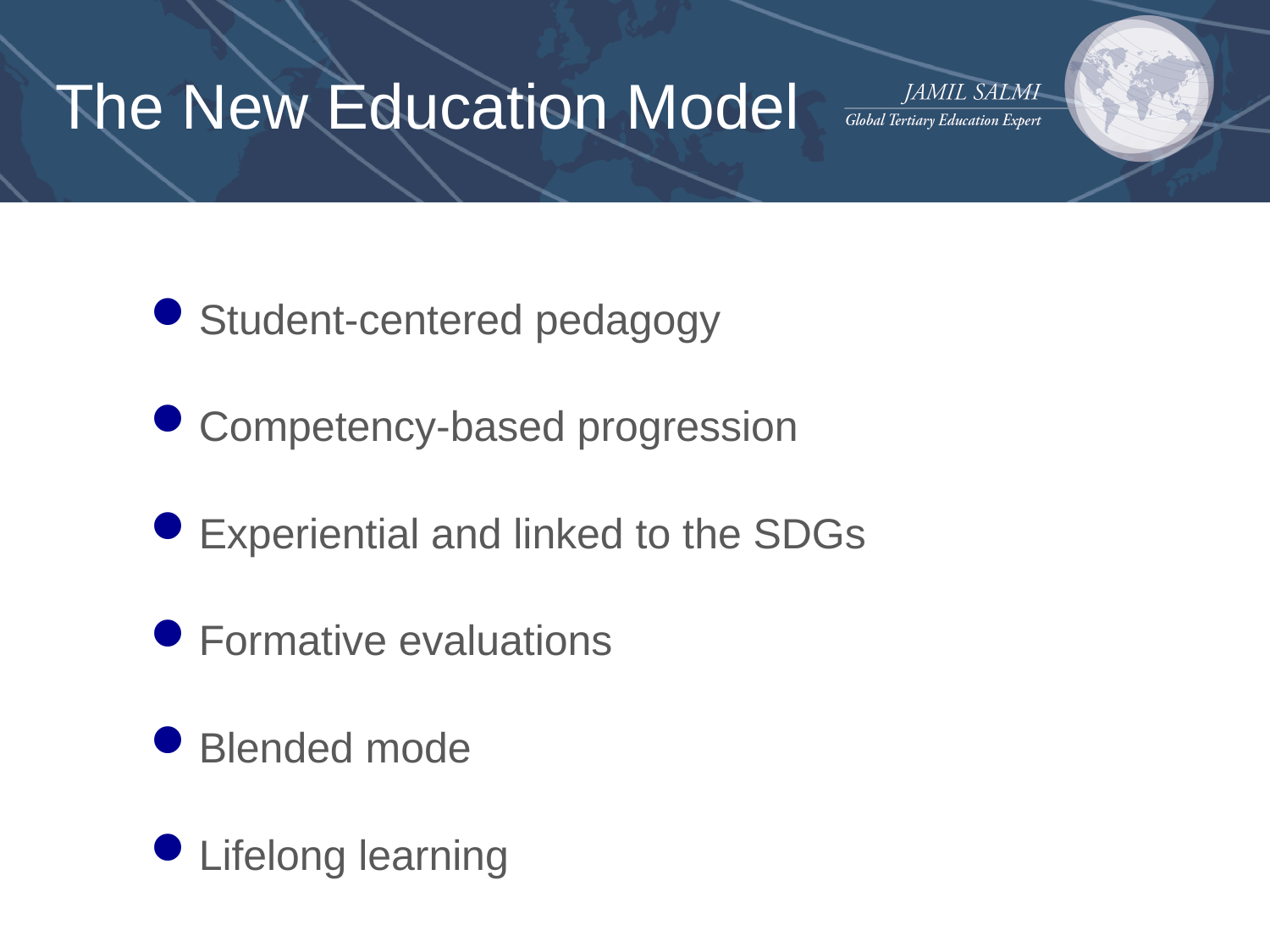

# The New Education Model
Student-centered pedagogy
Competency-based progression
Experiential and linked to the SDGs
Formative evaluations
Blended mode
Lifelong learning